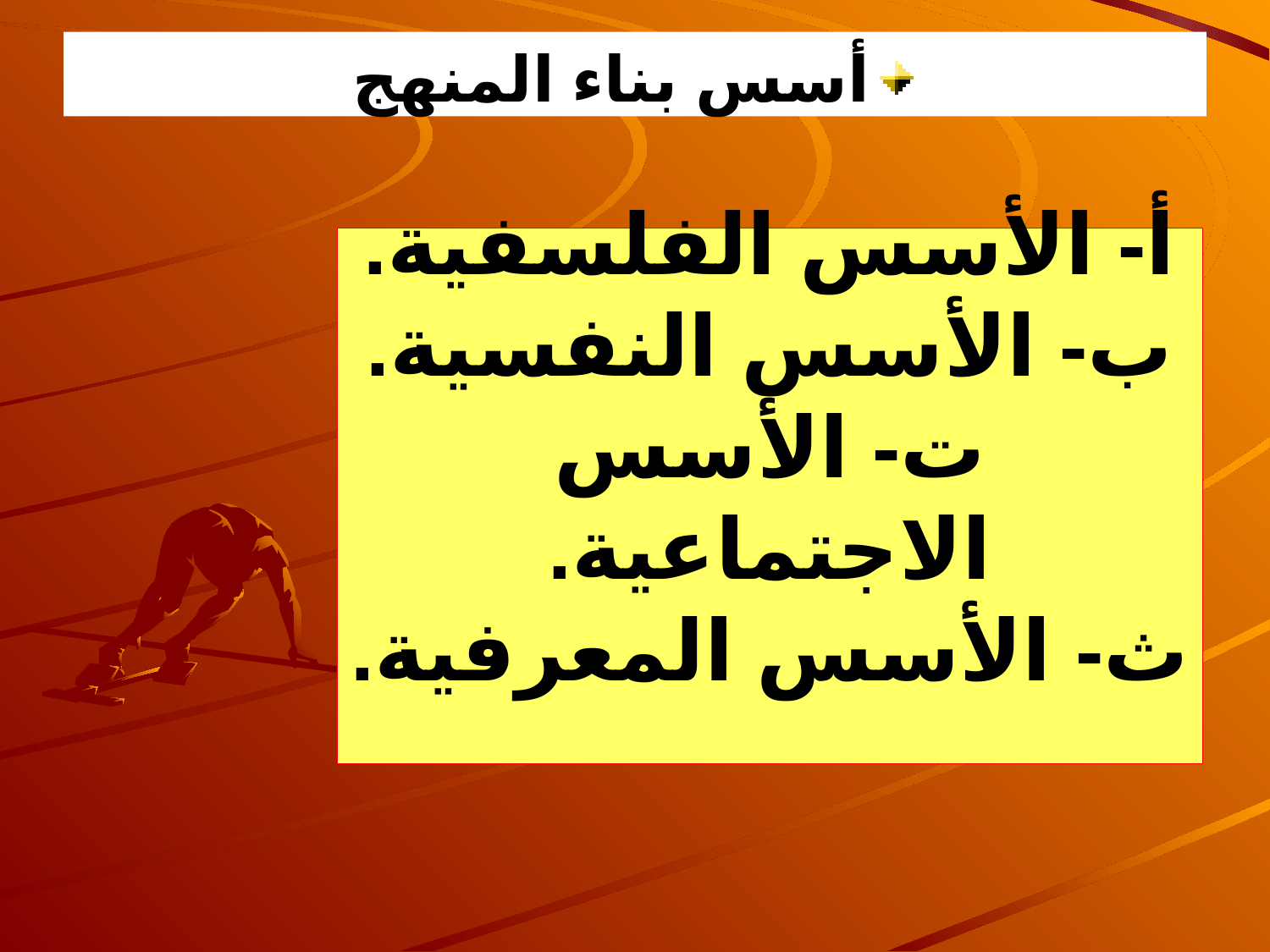

أسس بناء المنهج
# أ- الأسس الفلسفية. ب- الأسس النفسية. ت- الأسس الاجتماعية. ث- الأسس المعرفية.